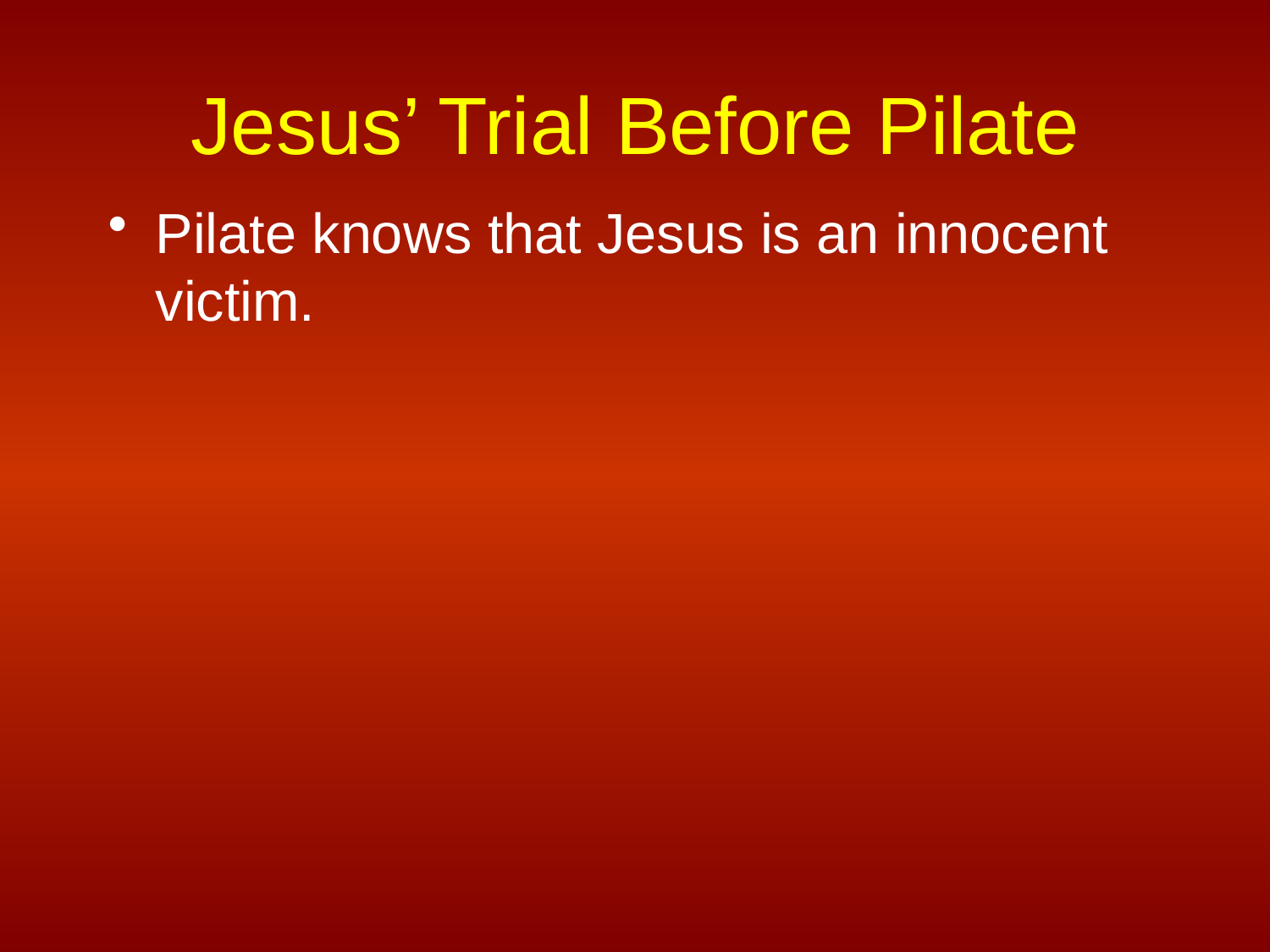

# Jesus’ Trial Before Pilate
Pilate knows that Jesus is an innocent victim.